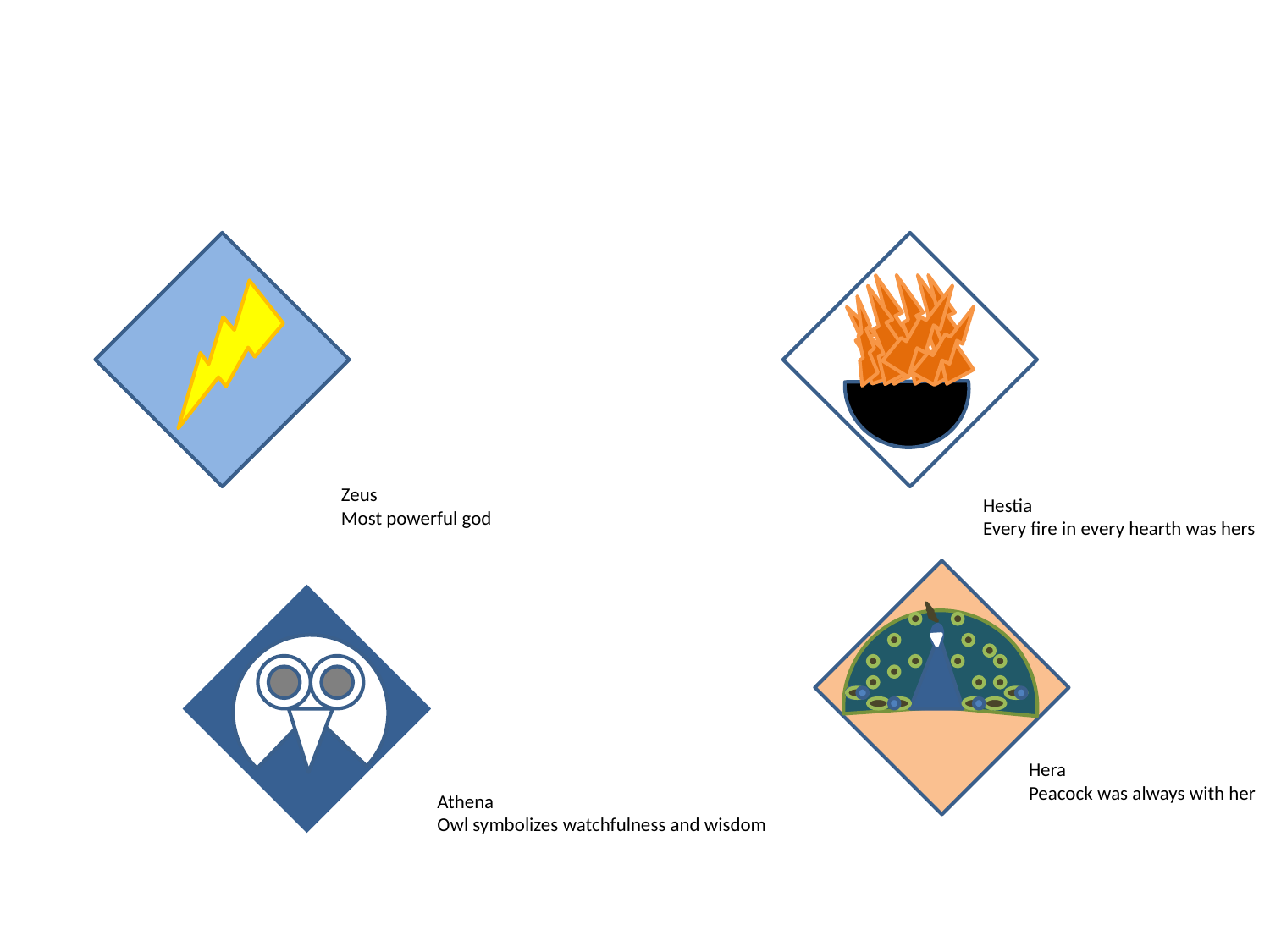

Zeus
Most powerful god
Hestia
Every fire in every hearth was hers

Hera
Peacock was always with her
Athena
Owl symbolizes watchfulness and wisdom